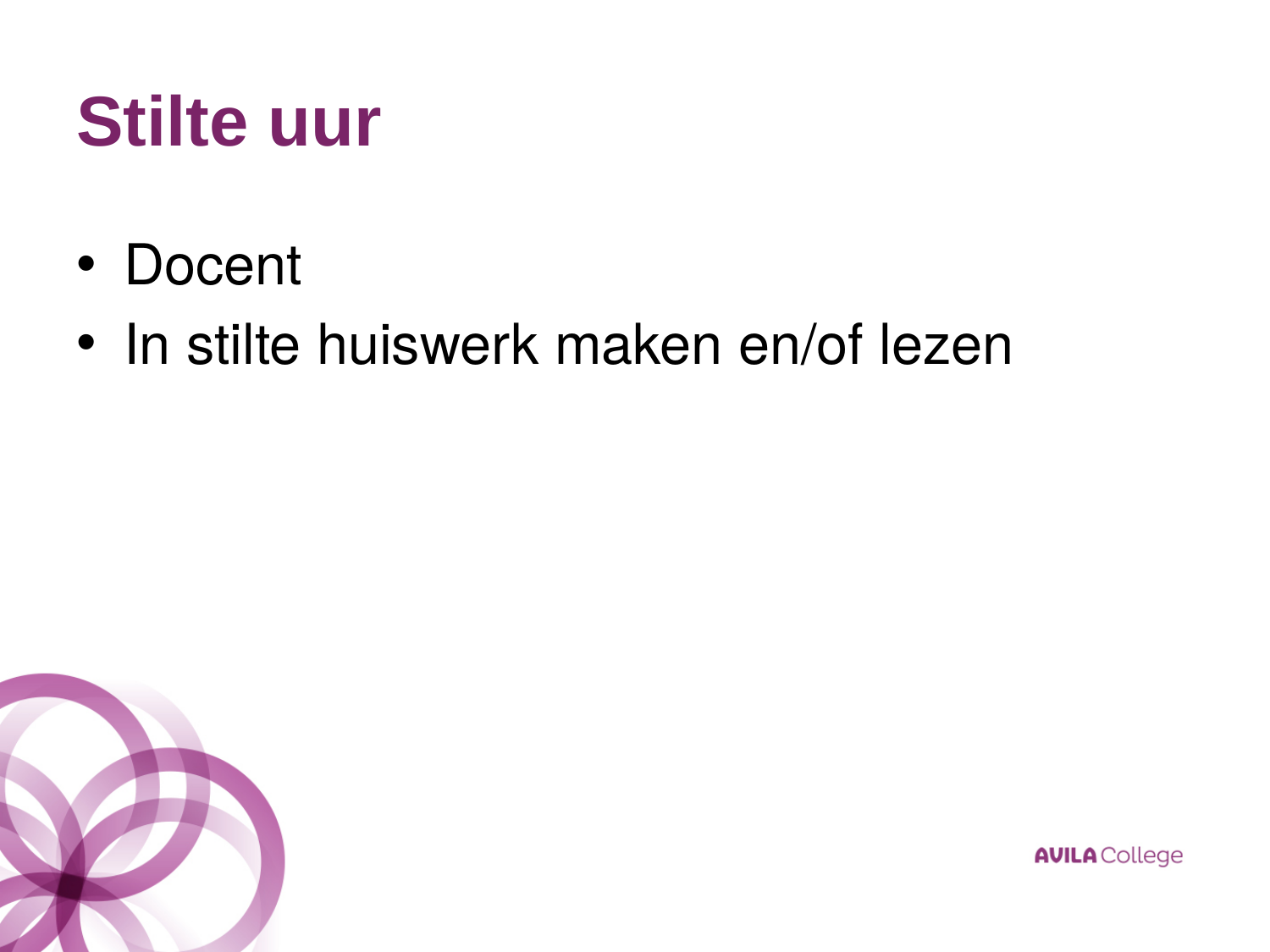

# Stilte uur
Docent
In stilte huiswerk maken en/of lezen